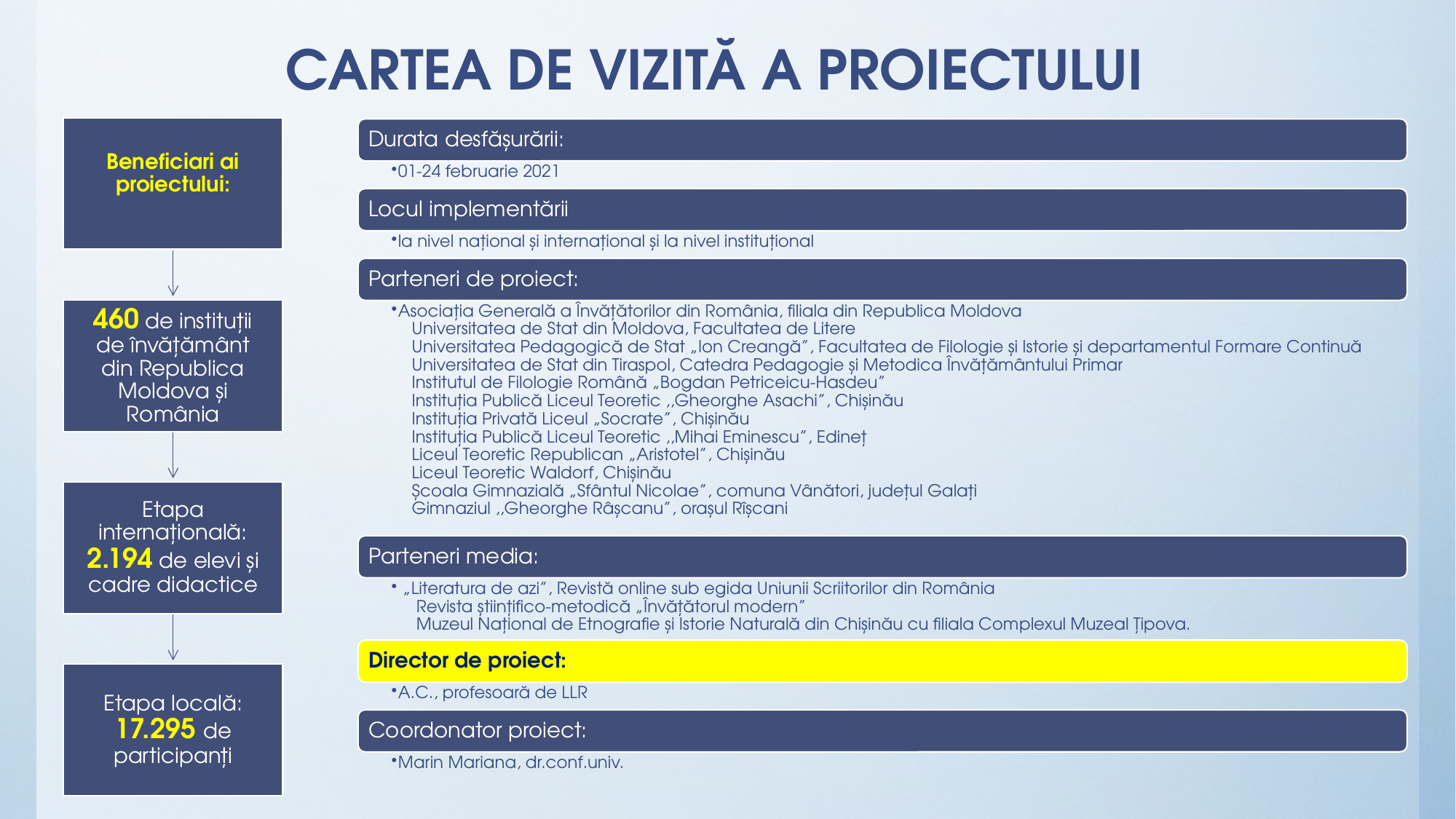

# CARTEA DE VIZITĂ A PROIECTULUI

Beneficiari ai proiectului:

460 de instituții de învățământ din Republica Moldova și România

Etapa internațională: 2.194 de elevi și cadre didactice
Etapa locală: 17.295 de participanți
Durata desfășurării:
01-24 februarie 2021
Locul implementării
la nivel național și internațional și la nivel instituțional
Parteneri de proiect:
Asociația Generală a Învățătorilor din România, filiala din Republica Moldova
   Universitatea de Stat din Moldova, Facultatea de Litere
   Universitatea Pedagogică de Stat „Ion Creangă”, Facultatea de Filologie și Istorie și departamentul Formare Continuă
   Universitatea de Stat din Tiraspol, Catedra Pedagogie și Metodica Învățământului Primar
   Institutul de Filologie Română „Bogdan Petriceicu-Hasdeu”
   Instituția Publică Liceul Teoretic ,,Gheorghe Asachi”, Chișinău
   Instituția Privată Liceul „Socrate”, Chișinău
   Instituția Publică Liceul Teoretic ,,Mihai Eminescu”, Edineț
   Liceul Teoretic Republican „Aristotel”, Chișinău
   Liceul Teoretic Waldorf, Chișinău
   Școala Gimnazială „Sfântul Nicolae”, comuna Vânători, județul Galați
   Gimnaziul ,,Gheorghe Râșcanu”, orașul Rîșcani
Parteneri media:
 „Literatura de azi”, Revistă online sub egida Uniunii Scriitorilor din România
    Revista științifico-metodică „Învățătorul modern”
    Muzeul Național de Etnografie și Istorie Naturală din Chișinău cu filiala Complexul Muzeal Țipova.
Director de proiect:
A.C., profesoară de LLR
Coordonator proiect:
Marin Mariana, dr.conf.univ.